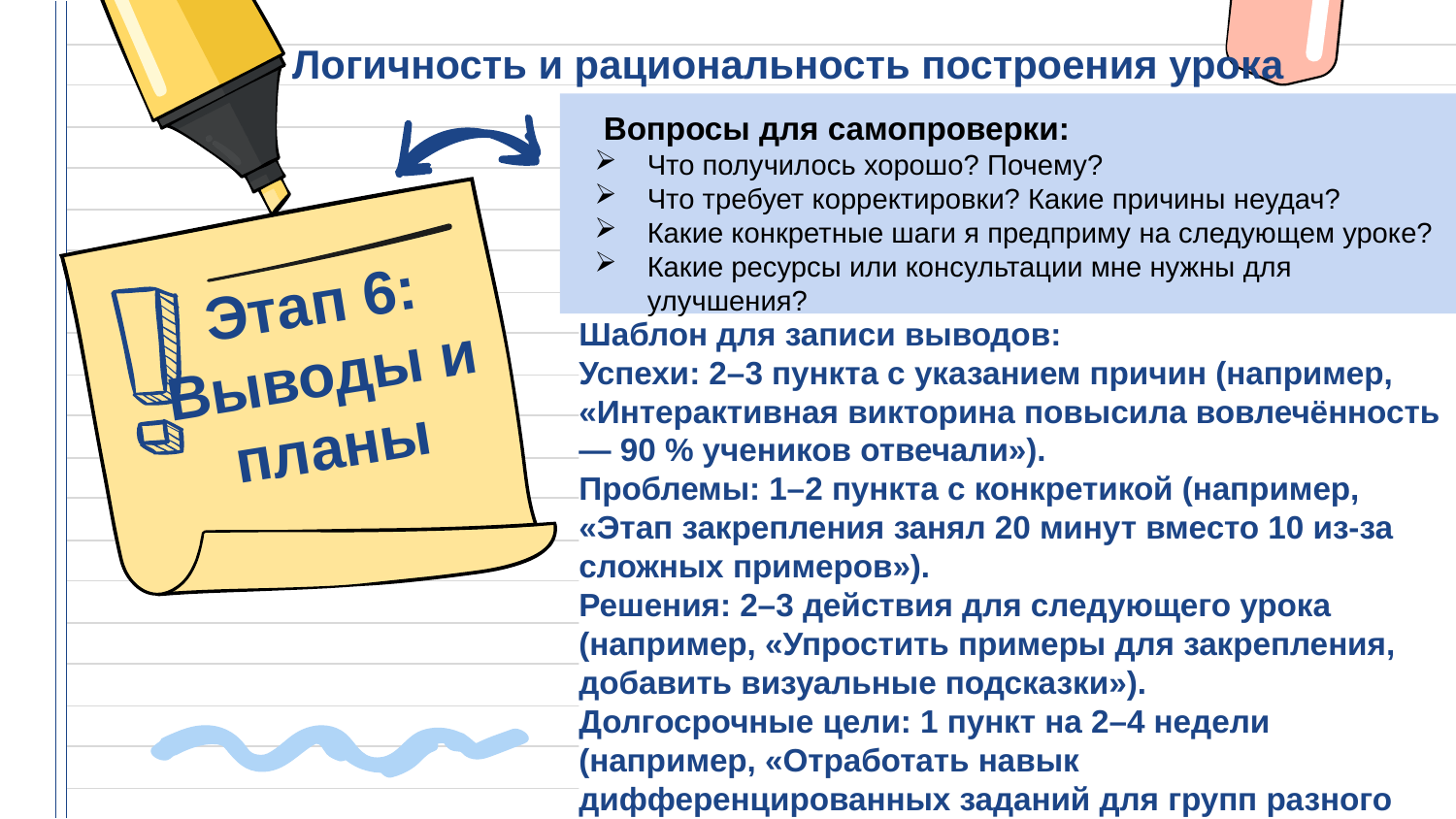

Логичность и рациональность построения урока
 Вопросы для самопроверки:
Что получилось хорошо? Почему?
Что требует корректировки? Какие причины неудач?
Какие конкретные шаги я предприму на следующем уроке?
Какие ресурсы или консультации мне нужны для улучшения?

# Шаблон для записи выводов: Успехи: 2–3 пункта с указанием причин (например, «Интерактивная викторина повысила вовлечённость — 90 % учеников отвечали»). Проблемы: 1–2 пункта с конкретикой (например, «Этап закрепления занял 20 минут вместо 10 из‑за сложных примеров»). Решения: 2–3 действия для следующего урока (например, «Упростить примеры для закрепления, добавить визуальные подсказки»). Долгосрочные цели: 1 пункт на 2–4 недели (например, «Отработать навык дифференцированных заданий для групп разного уровня»).

Этап 6: Выводы и планы